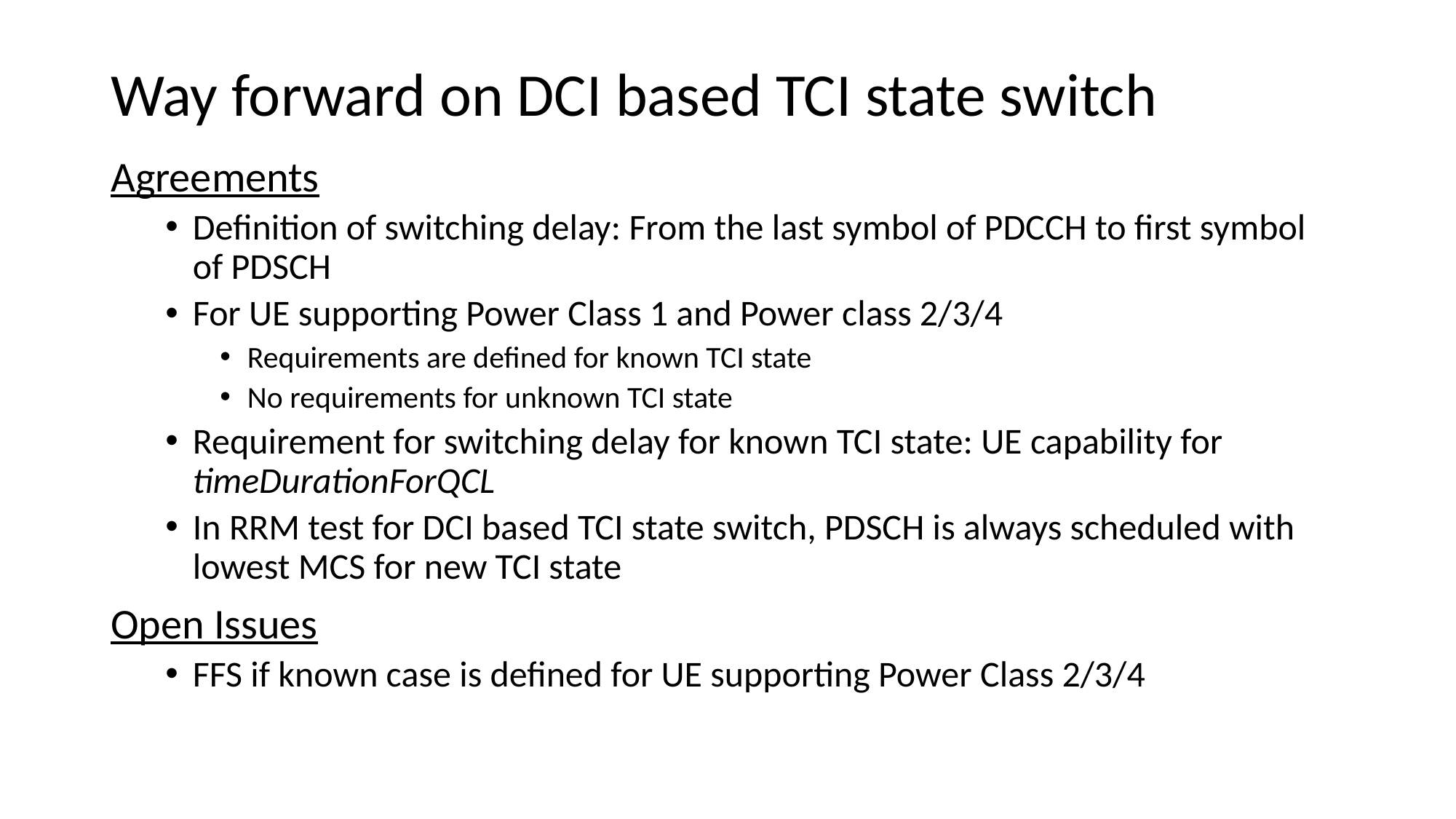

# Way forward on DCI based TCI state switch
Agreements
Definition of switching delay: From the last symbol of PDCCH to first symbol of PDSCH
For UE supporting Power Class 1 and Power class 2/3/4
Requirements are defined for known TCI state
No requirements for unknown TCI state
Requirement for switching delay for known TCI state: UE capability for timeDurationForQCL
In RRM test for DCI based TCI state switch, PDSCH is always scheduled with lowest MCS for new TCI state
Open Issues
FFS if known case is defined for UE supporting Power Class 2/3/4